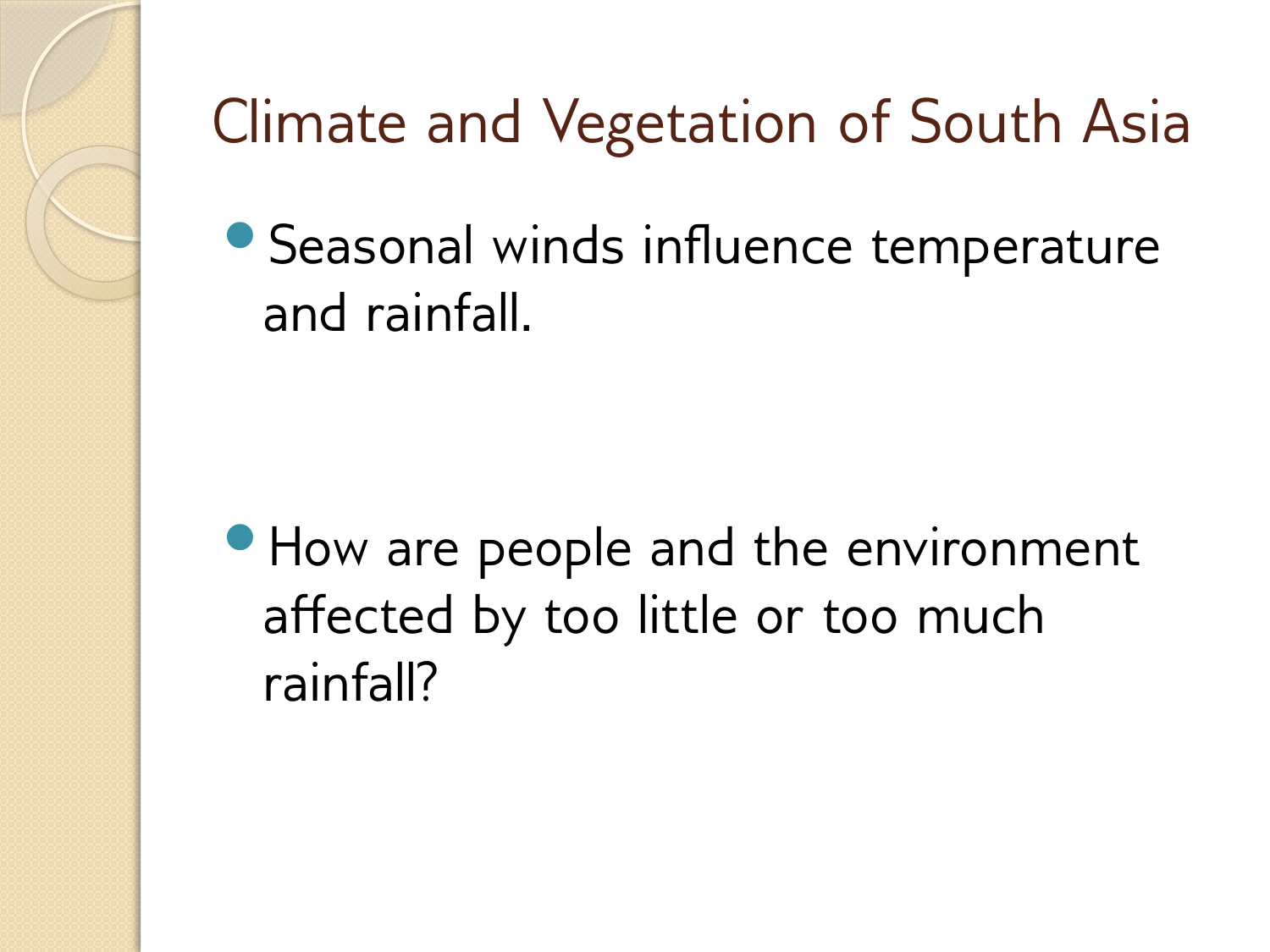

# Climate and Vegetation of South Asia
Seasonal winds influence temperature and rainfall.

How are people and the environment affected by too little or too much rainfall?